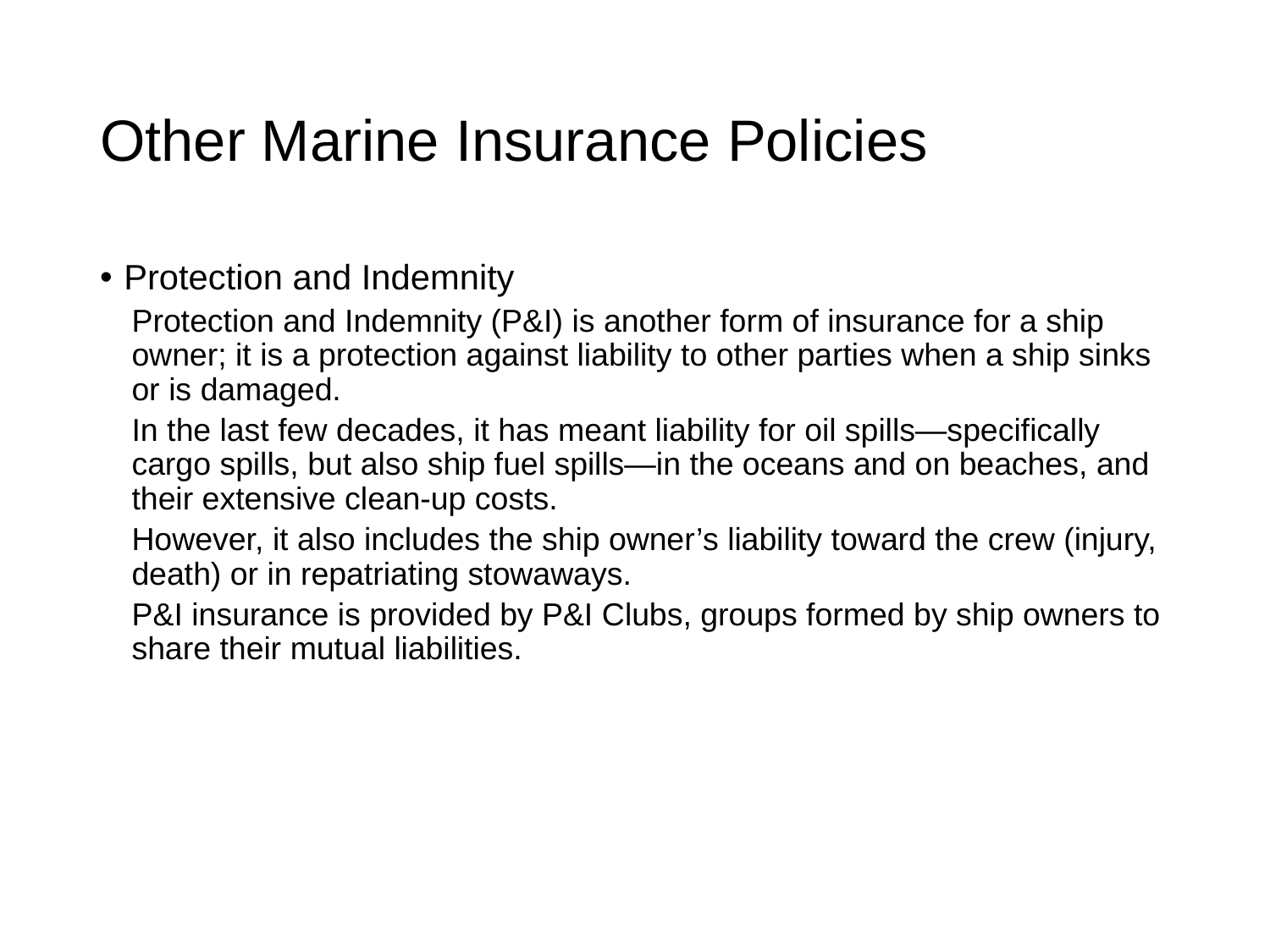

# Other Marine Insurance Policies
Protection and Indemnity
Protection and Indemnity (P&I) is another form of insurance for a ship owner; it is a protection against liability to other parties when a ship sinks or is damaged.
In the last few decades, it has meant liability for oil spills—specifically cargo spills, but also ship fuel spills—in the oceans and on beaches, and their extensive clean-up costs.
However, it also includes the ship owner’s liability toward the crew (injury, death) or in repatriating stowaways.
P&I insurance is provided by P&I Clubs, groups formed by ship owners to share their mutual liabilities.